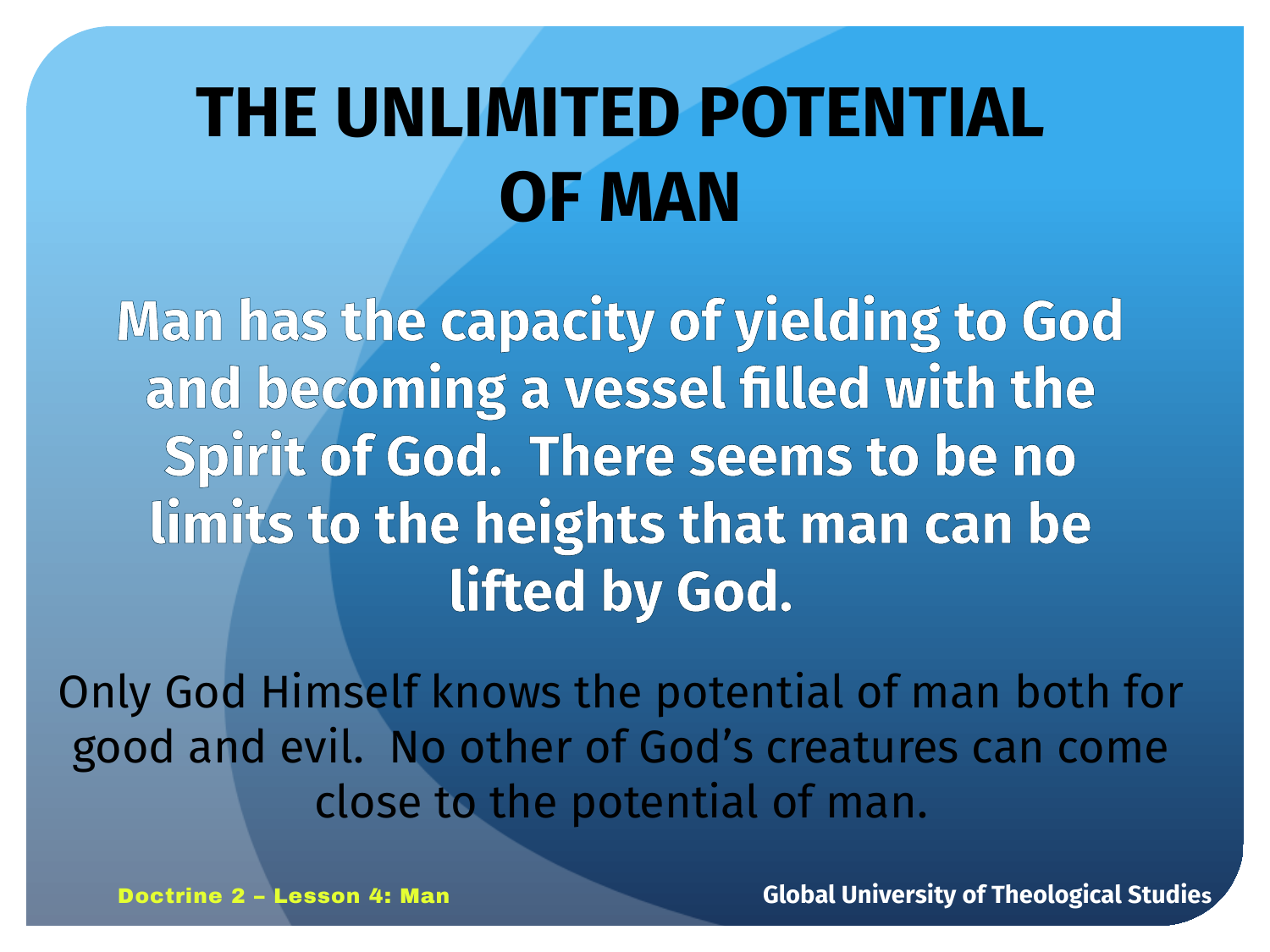

THE UNLIMITED POTENTIAL
OF MAN
Man has the capacity of yielding to God and becoming a vessel filled with the Spirit of God.  There seems to be no limits to the heights that man can be lifted by God.
Only God Himself knows the potential of man both for good and evil.  No other of God’s creatures can come close to the potential of man.
Doctrine 2 – Lesson 4: Man  	                                   Global University of Theological Studies